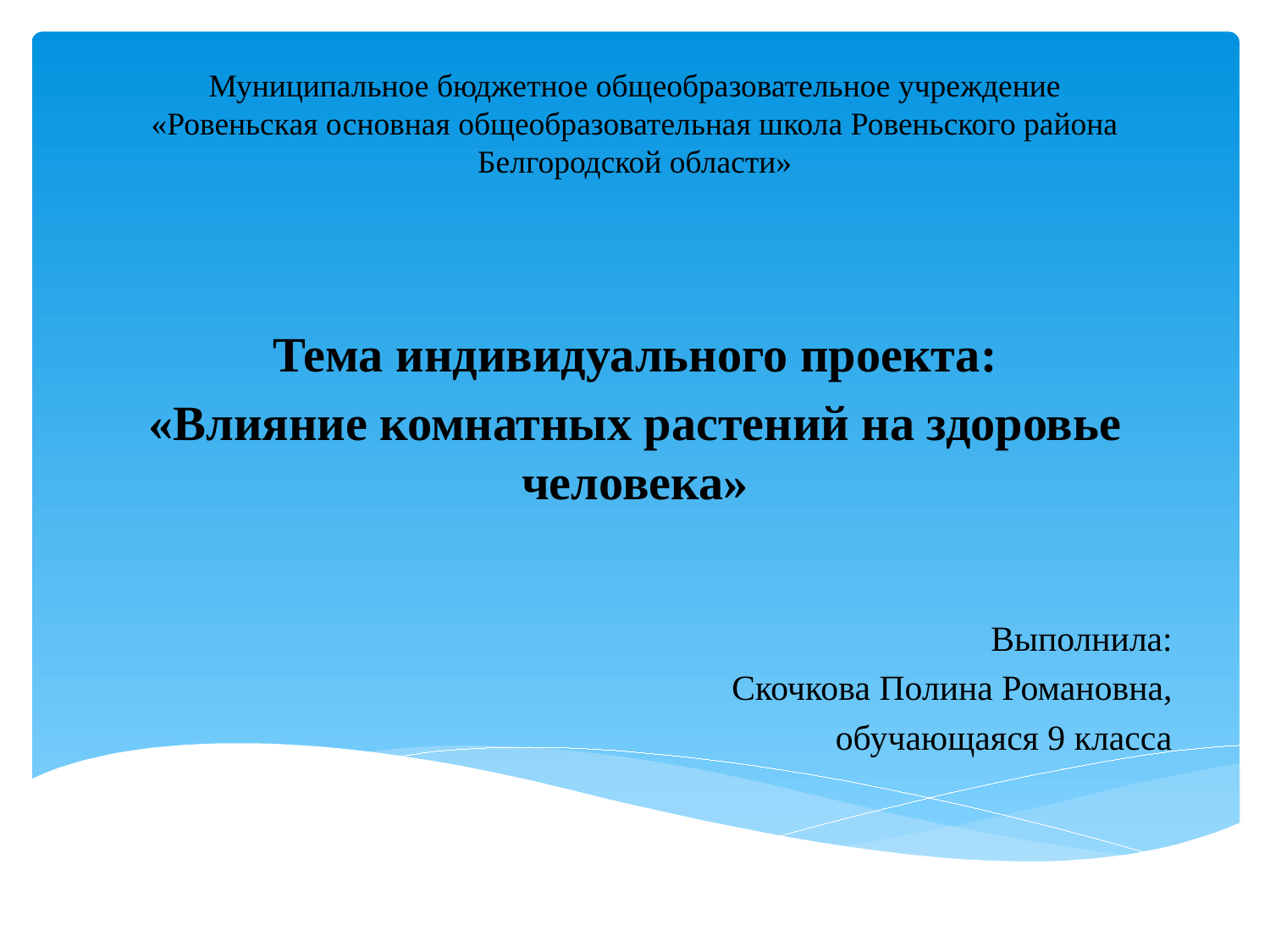

# Муниципальное бюджетное общеобразовательное учреждение «Ровеньская основная общеобразовательная школа Ровеньского района Белгородской области»
Тема индивидуального проекта:
«Влияние комнатных растений на здоровье человека»

Выполнила:
Скочкова Полина Романовна,
обучающаяся 9 класса